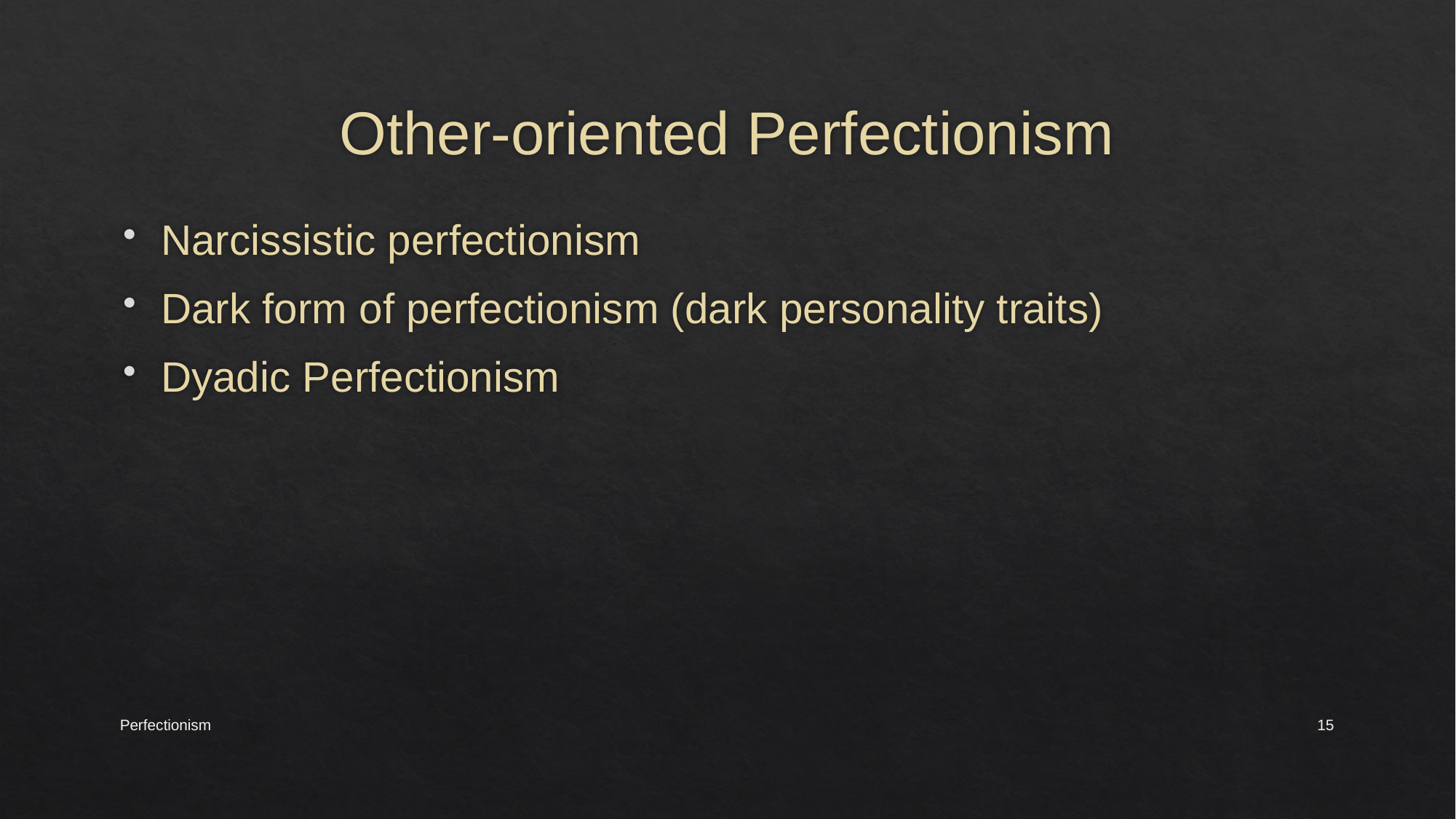

# Other-oriented Perfectionism
Narcissistic perfectionism
Dark form of perfectionism (dark personality traits)
Dyadic Perfectionism

Perfectionism
15